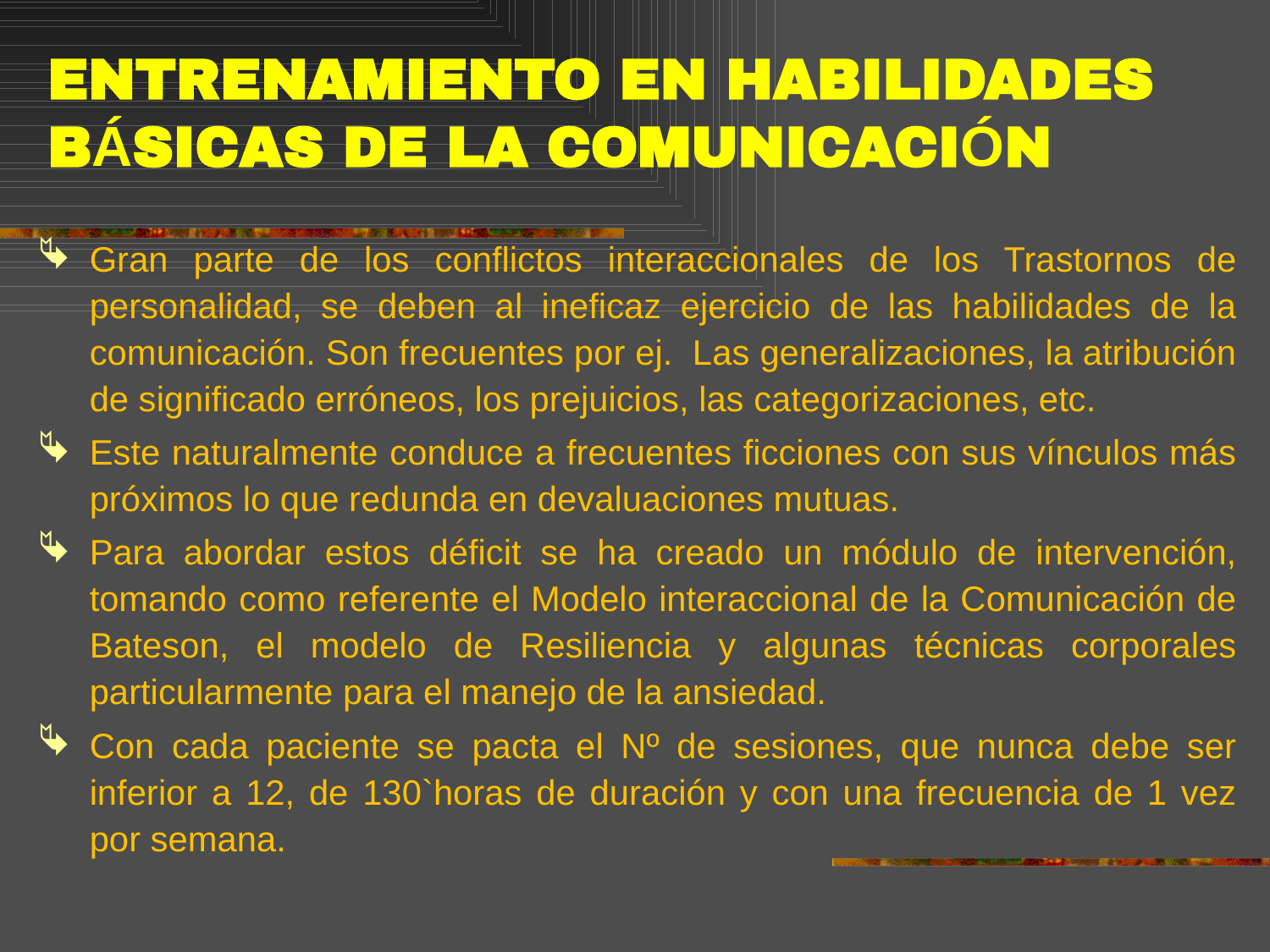

# ENTRENAMIENTO EN HABILIDADES BÁSICAS DE LA COMUNICACIÓN
Gran parte de los conflictos interaccionales de los Trastornos de personalidad, se deben al ineficaz ejercicio de las habilidades de la comunicación. Son frecuentes por ej.  Las generalizaciones, la atribución de significado erróneos, los prejuicios, las categorizaciones, etc.
Este naturalmente conduce a frecuentes ficciones con sus vínculos más próximos lo que redunda en devaluaciones mutuas.
Para abordar estos déficit se ha creado un módulo de intervención, tomando como referente el Modelo interaccional de la Comunicación de Bateson, el modelo de Resiliencia y algunas técnicas corporales particularmente para el manejo de la ansiedad.
Con cada paciente se pacta el Nº de sesiones, que nunca debe ser inferior a 12, de 130`horas de duración y con una frecuencia de 1 vez por semana.